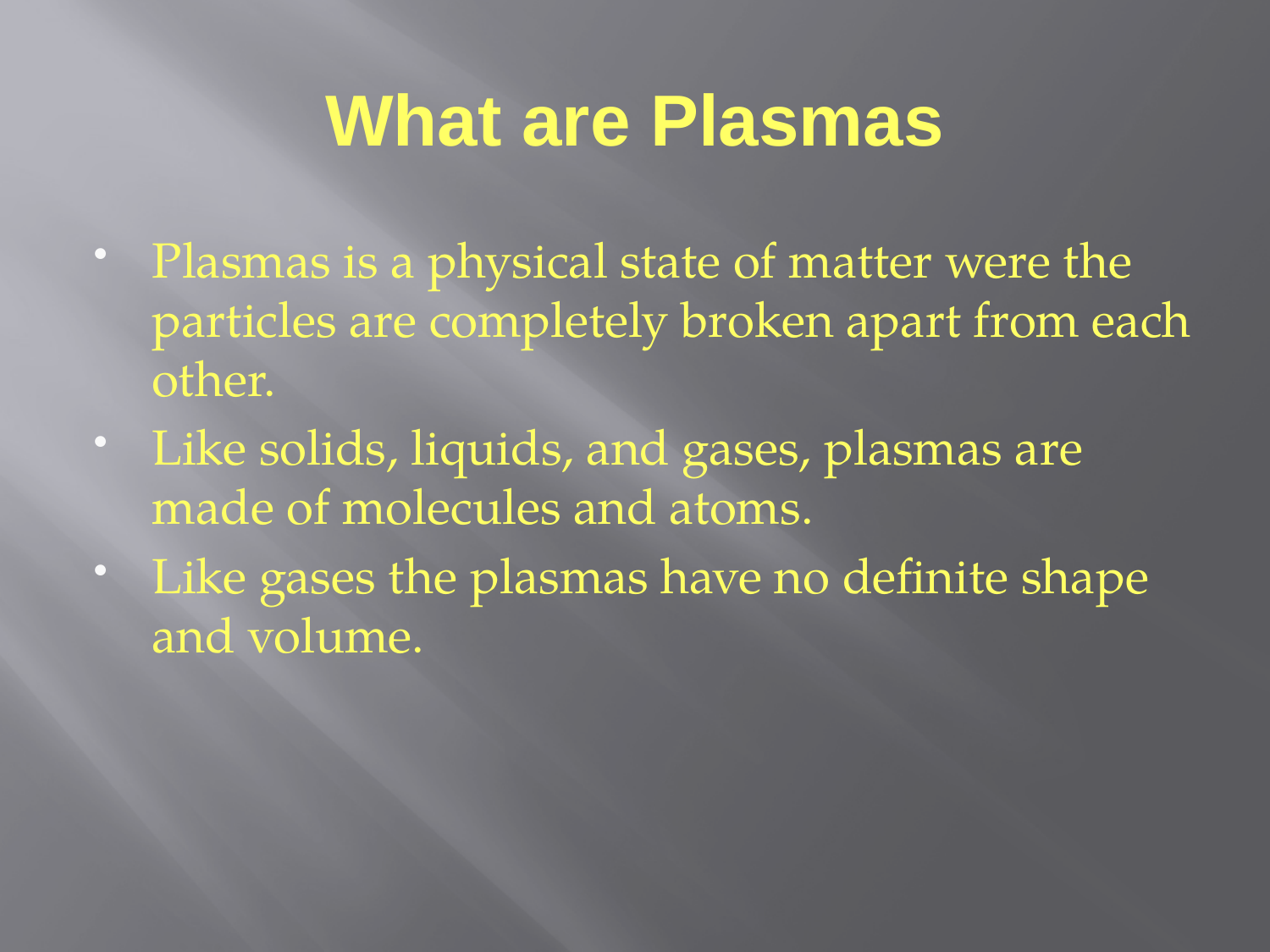

# What are Plasmas
Plasmas is a physical state of matter were the particles are completely broken apart from each other.
Like solids, liquids, and gases, plasmas are made of molecules and atoms.
Like gases the plasmas have no definite shape and volume.